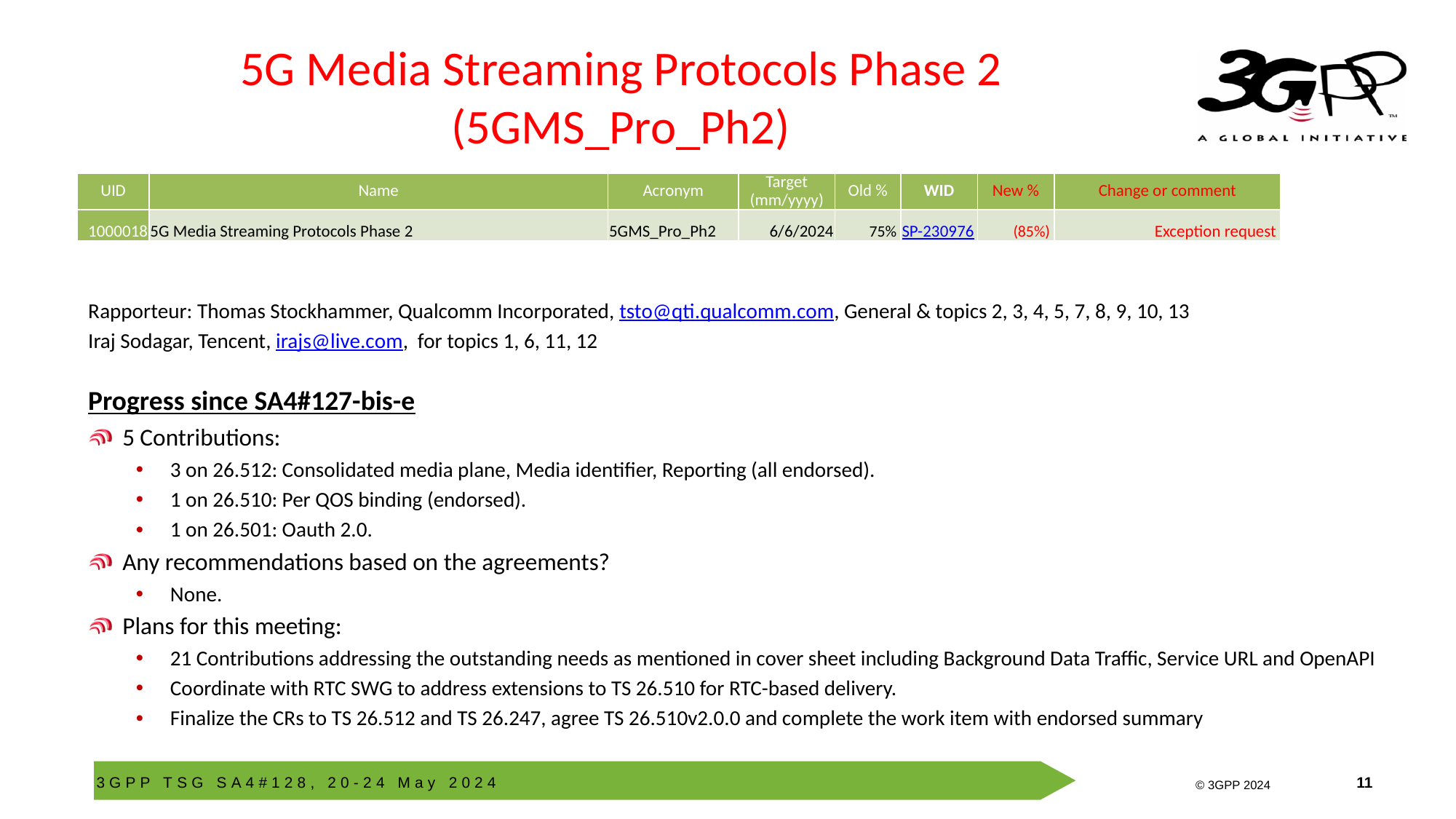

# 5G Media Streaming Protocols Phase 2 (5GMS_Pro_Ph2)
| UID | Name | Acronym | Target (mm/yyyy) | Old % | WID | New % | Change or comment |
| --- | --- | --- | --- | --- | --- | --- | --- |
| 1000018 | 5G Media Streaming Protocols Phase 2 | 5GMS\_Pro\_Ph2 | 6/6/2024 | 75% | SP-230976 | (85%) | Exception request |
Rapporteur: Thomas Stockhammer, Qualcomm Incorporated, tsto@qti.qualcomm.com, General & topics 2, 3, 4, 5, 7, 8, 9, 10, 13
Iraj Sodagar, Tencent, irajs@live.com,  for topics 1, 6, 11, 12

Progress since SA4#127-bis-e
5 Contributions:
3 on 26.512: Consolidated media plane, Media identifier, Reporting (all endorsed).
1 on 26.510: Per QOS binding (endorsed).
1 on 26.501: Oauth 2.0.
Any recommendations based on the agreements?
None.
Plans for this meeting:
21 Contributions addressing the outstanding needs as mentioned in cover sheet including Background Data Traffic, Service URL and OpenAPI
Coordinate with RTC SWG to address extensions to TS 26.510 for RTC-based delivery.
Finalize the CRs to TS 26.512 and TS 26.247, agree TS 26.510v2.0.0 and complete the work item with endorsed summary